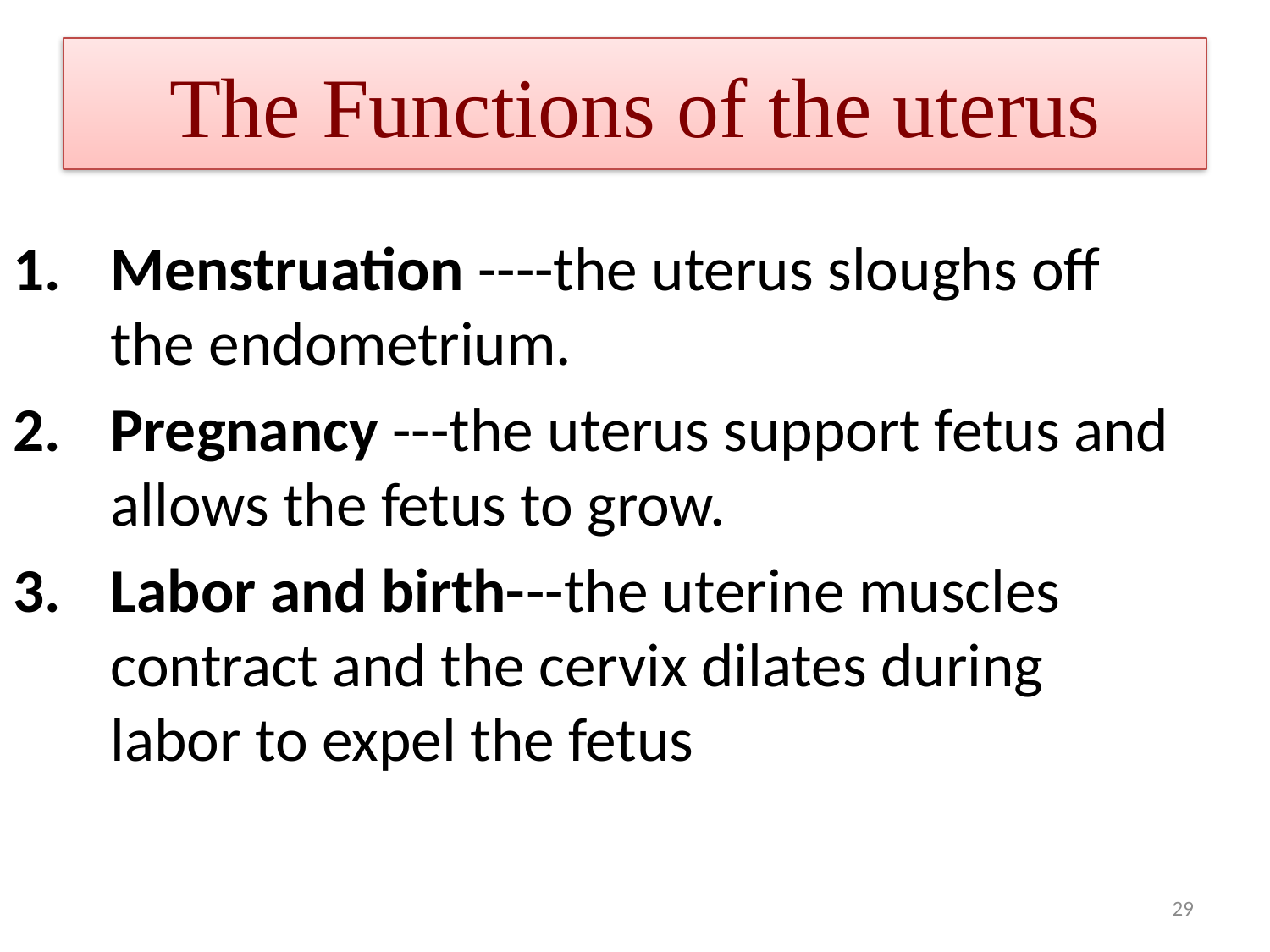

# The Functions of the uterus
Menstruation ----the uterus sloughs off the endometrium.
Pregnancy ---the uterus support fetus and allows the fetus to grow.
Labor and birth---the uterine muscles contract and the cervix dilates during labor to expel the fetus

29